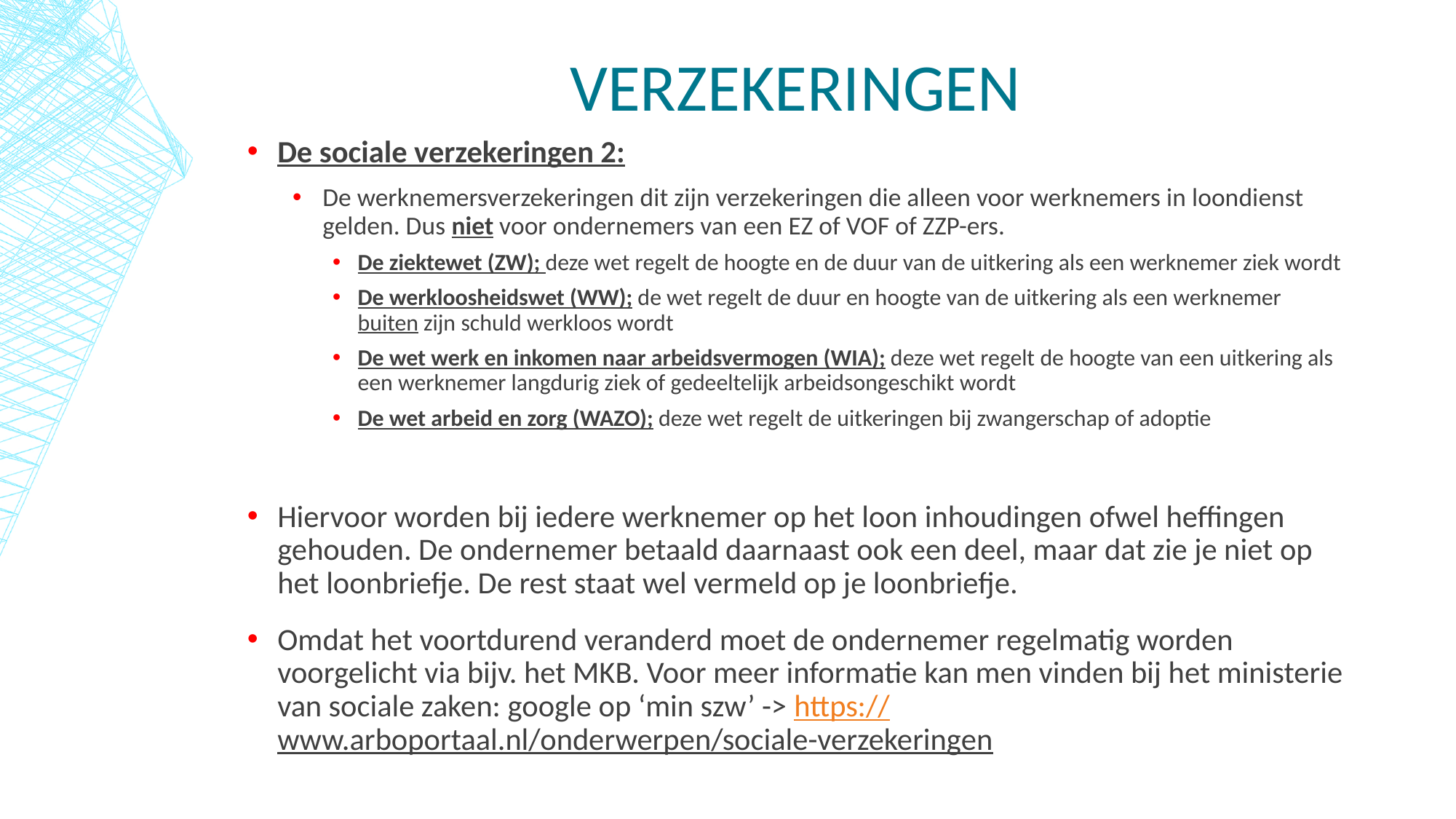

# verzekeringen
De sociale verzekeringen 2:
De werknemersverzekeringen dit zijn verzekeringen die alleen voor werknemers in loondienst gelden. Dus niet voor ondernemers van een EZ of VOF of ZZP-ers.
De ziektewet (ZW); deze wet regelt de hoogte en de duur van de uitkering als een werknemer ziek wordt
De werkloosheidswet (WW); de wet regelt de duur en hoogte van de uitkering als een werknemer buiten zijn schuld werkloos wordt
De wet werk en inkomen naar arbeidsvermogen (WIA); deze wet regelt de hoogte van een uitkering als een werknemer langdurig ziek of gedeeltelijk arbeidsongeschikt wordt
De wet arbeid en zorg (WAZO); deze wet regelt de uitkeringen bij zwangerschap of adoptie

Hiervoor worden bij iedere werknemer op het loon inhoudingen ofwel heffingen gehouden. De ondernemer betaald daarnaast ook een deel, maar dat zie je niet op het loonbriefje. De rest staat wel vermeld op je loonbriefje.
Omdat het voortdurend veranderd moet de ondernemer regelmatig worden voorgelicht via bijv. het MKB. Voor meer informatie kan men vinden bij het ministerie van sociale zaken: google op ‘min szw’ -> https://www.arboportaal.nl/onderwerpen/sociale-verzekeringen